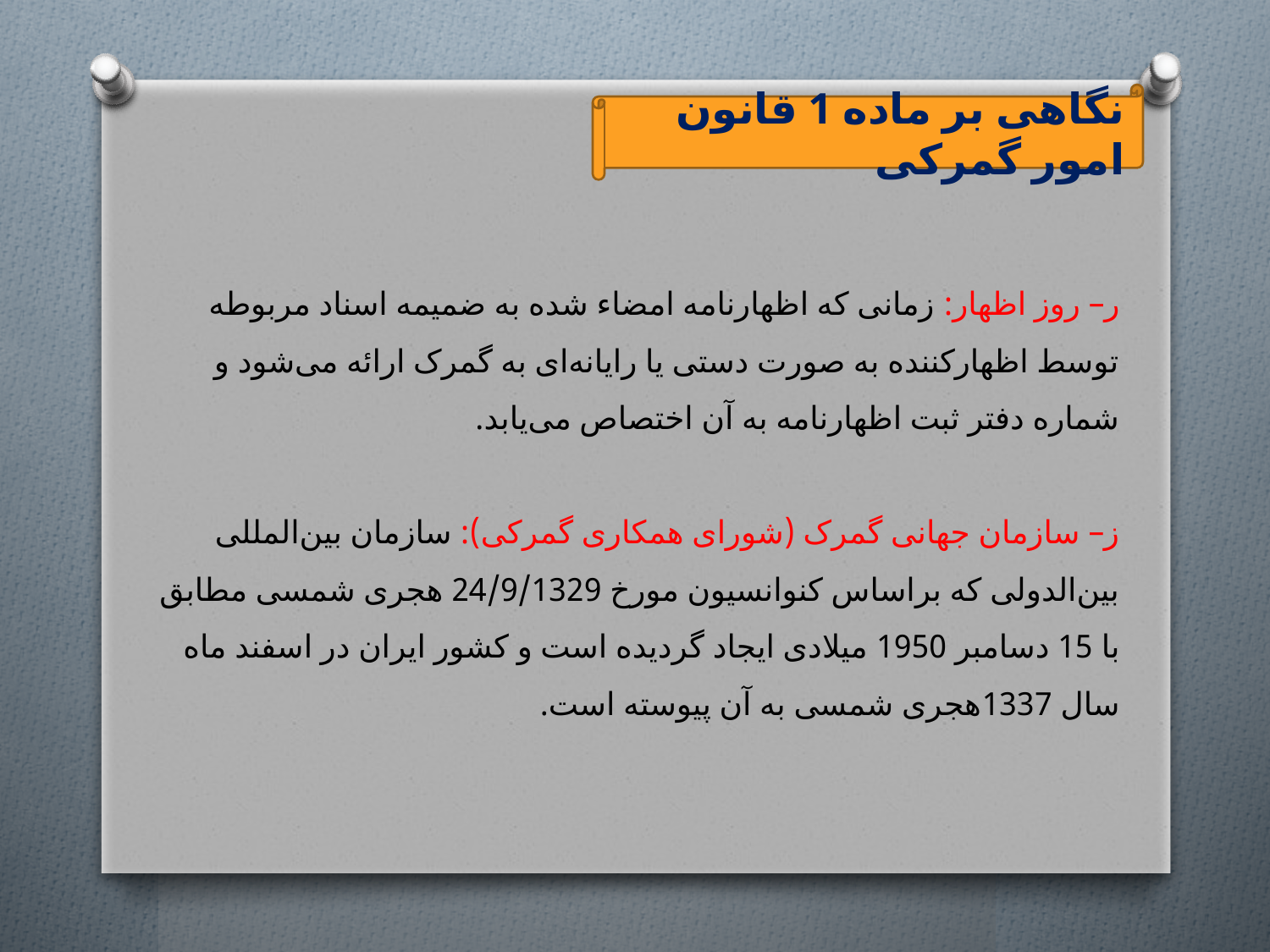

نگاهی بر ماده 1 قانون امور گمرکی
ر– روز اظهار: زمانی که اظهارنامه امضاء شده به ضمیمه اسناد مربوطه توسط اظهارکننده به ‌صورت دستی یا رایانه‌ای به گمرک ارائه می‌شود و شماره دفتر ثبت اظهارنامه به آن اختصاص می‌یابد.
ز– سازمان جهانی گمرک (شورای همکاری گمرکی): سازمان بین‌المللی بین‌الدولی که براساس کنوانسیون مورخ 24/9/1329 هجری شمسی مطابق با 15 دسامبر 1950 میلادی ایجاد گردیده است و کشور ایران در اسفند ماه سال 1337هجری شمسی به آن پیوسته است.